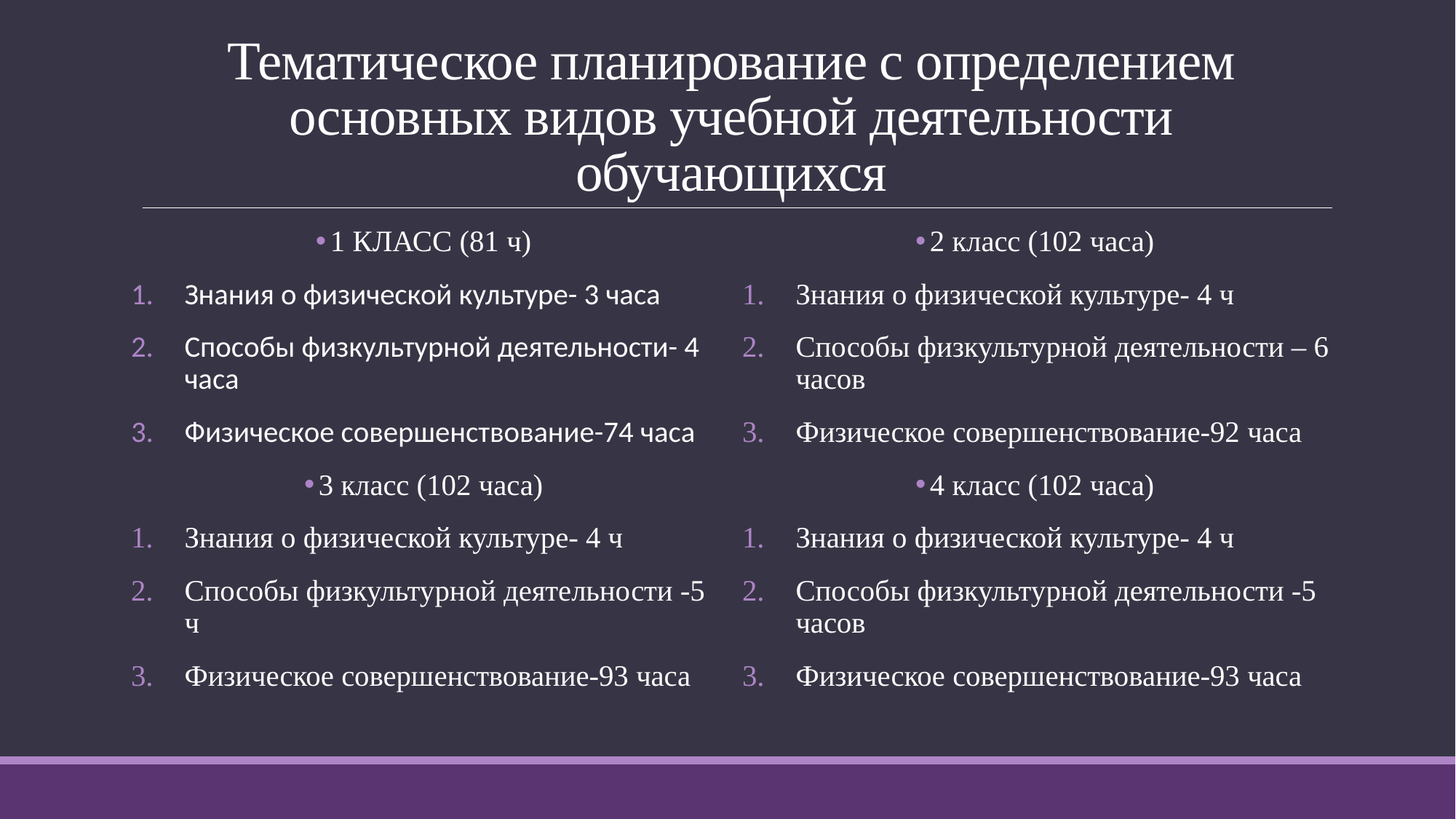

# Тематическое планирование с определением основных видов учебной деятельности обучающихся
1 КЛАСС (81 ч)
Знания о физической культуре- 3 часа
Способы физкультурной деятельности- 4 часа
Физическое совершенствование-74 часа
3 класс (102 часа)
Знания о физической культуре- 4 ч
Способы физкультурной деятельности -5 ч
Физическое совершенствование-93 часа
2 класс (102 часа)
Знания о физической культуре- 4 ч
Способы физкультурной деятельности – 6 часов
Физическое совершенствование-92 часа
4 класс (102 часа)
Знания о физической культуре- 4 ч
Способы физкультурной деятельности -5 часов
Физическое совершенствование-93 часа